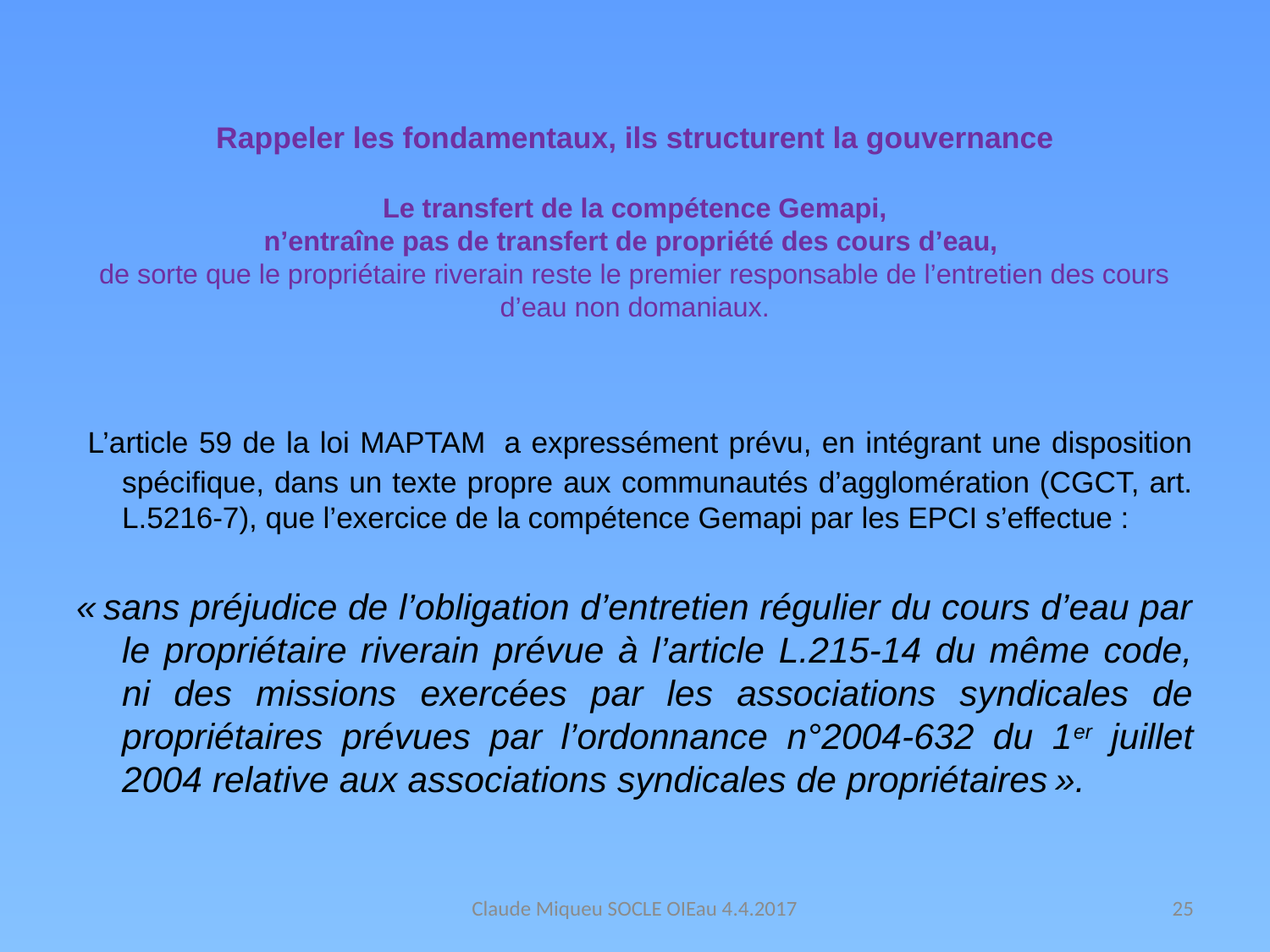

# Rappeler les fondamentaux, ils structurent la gouvernance Le transfert de la compétence Gemapi, n’entraîne pas de transfert de propriété des cours d’eau, de sorte que le propriétaire riverain reste le premier responsable de l’entretien des cours d’eau non domaniaux.
 L’article 59 de la loi MAPTAM  a expressément prévu, en intégrant une disposition spécifique, dans un texte propre aux communautés d’agglomération (CGCT, art. L.5216-7), que l’exercice de la compétence Gemapi par les EPCI s’effectue :

« sans préjudice de l’obligation d’entretien régulier du cours d’eau par le propriétaire riverain prévue à l’article L.215-14 du même code, ni des missions exercées par les associations syndicales de propriétaires prévues par l’ordonnance n°2004-632 du 1er juillet 2004 relative aux associations syndicales de propriétaires ».
Claude Miqueu SOCLE OIEau 4.4.2017
25